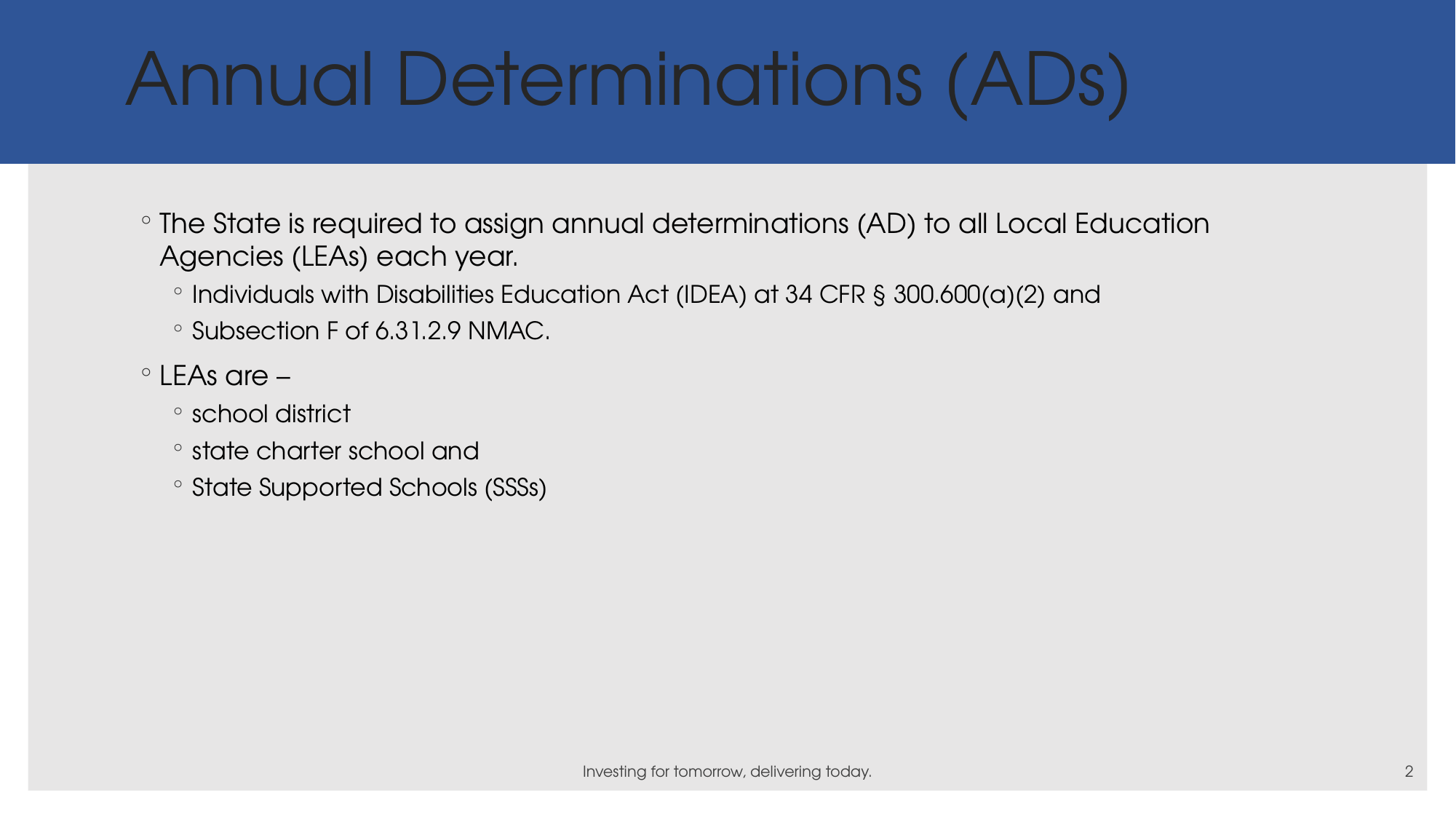

# Annual Determinations (ADs)
The State is required to assign annual determinations (AD) to all Local Education Agencies (LEAs) each year.
Individuals with Disabilities Education Act (IDEA) at 34 CFR § 300.600(a)(2) and
Subsection F of 6.31.2.9 NMAC.
LEAs are –
school district
state charter school and
State Supported Schools (SSSs)
Investing for tomorrow, delivering today.
2